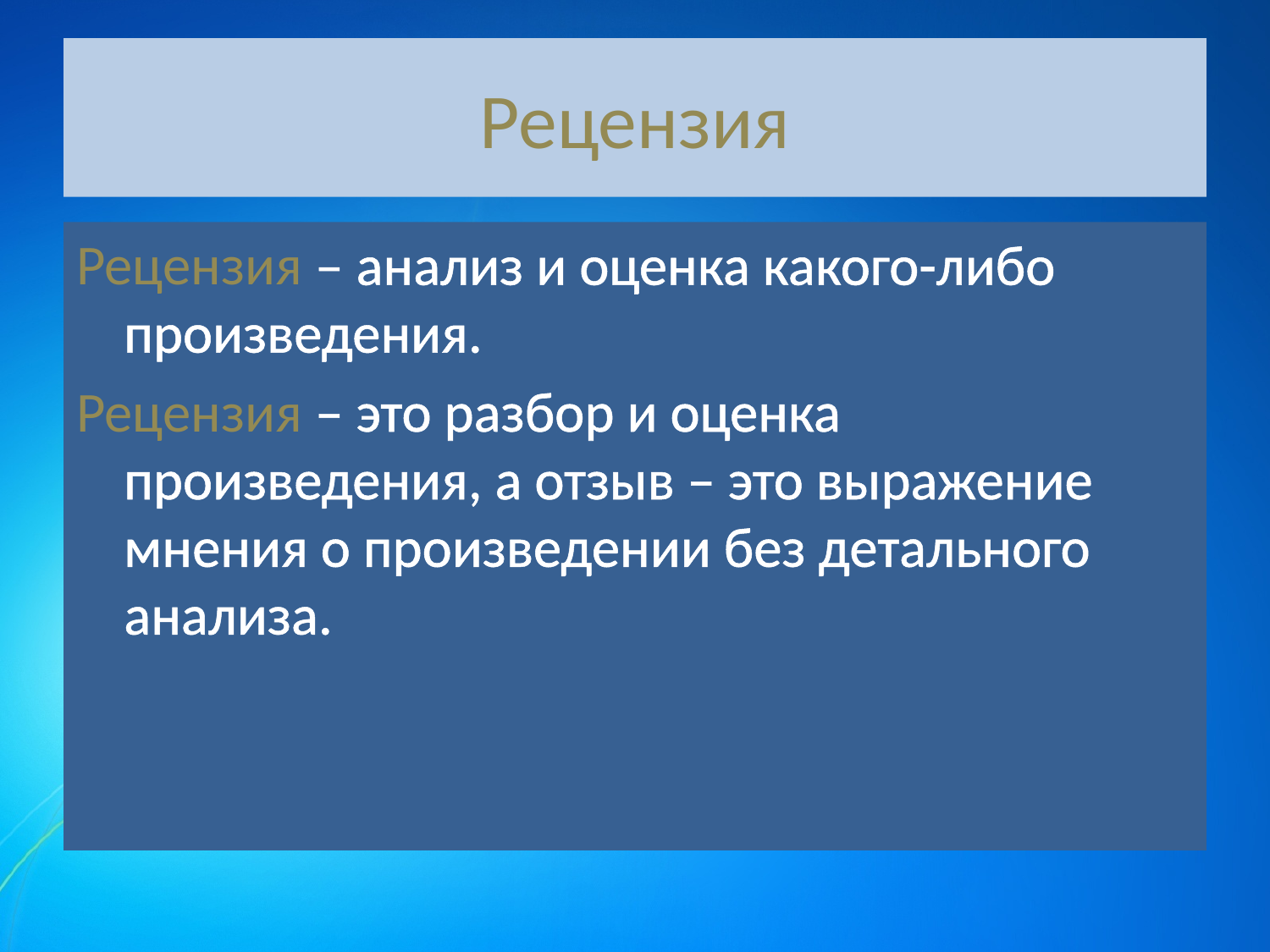

# Рецензия
Рецензия – анализ и оценка какого-либо произведения.
Рецензия – это разбор и оценка произведения, а отзыв – это выражение мнения о произведении без детального анализа.